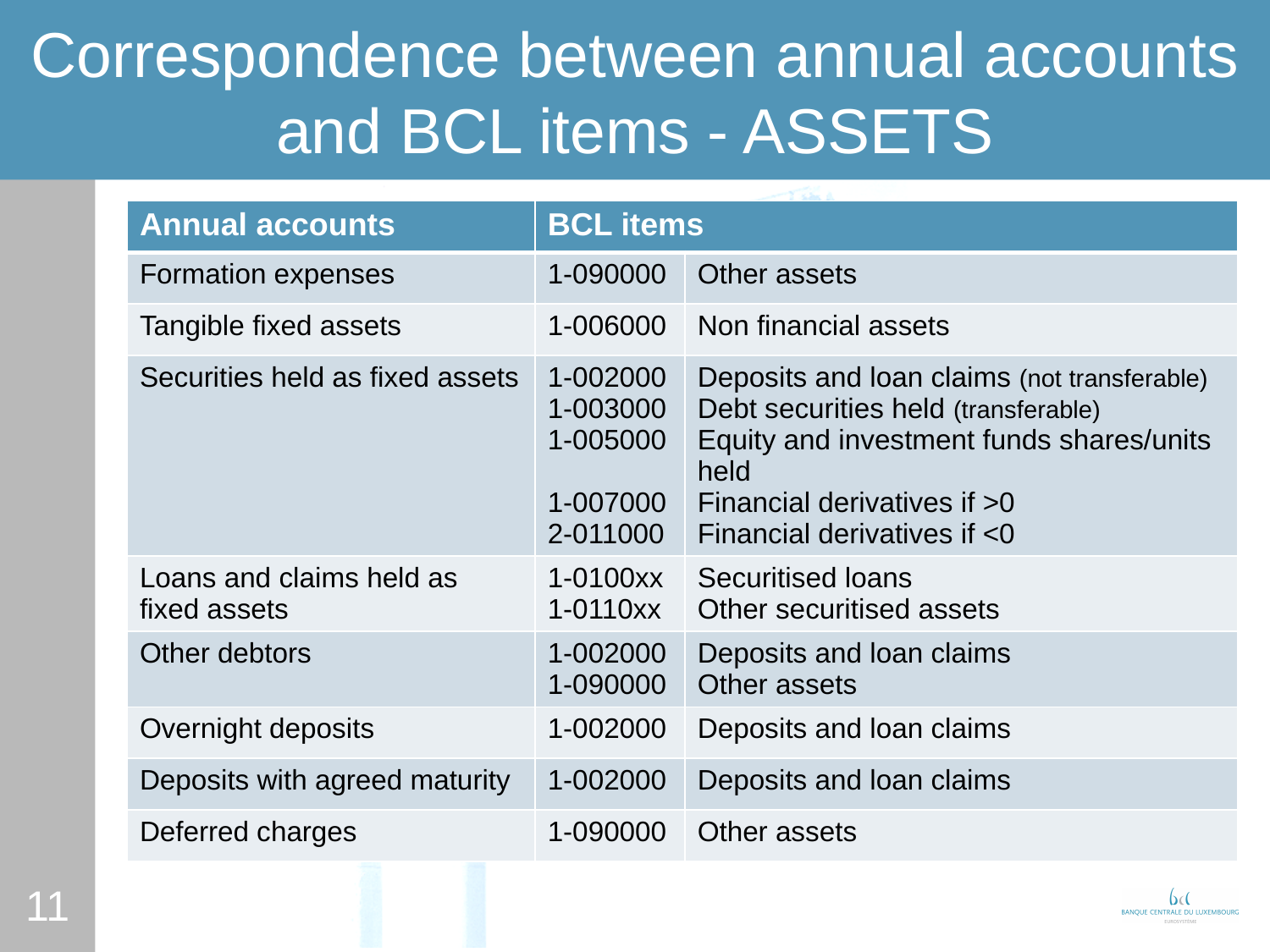

# Correspondence between annual accounts and BCL items - ASSETS
| Annual accounts | BCL items |  |
| --- | --- | --- |
| Formation expenses | 1-090000 | Other assets |
| Tangible fixed assets | 1-006000 | Non financial assets |
| Securities held as fixed assets | 1-002000 1-003000 1-005000 1-007000 2-011000 | Deposits and loan claims (not transferable) Debt securities held (transferable) Equity and investment funds shares/units held Financial derivatives if >0 Financial derivatives if <0 |
| Loans and claims held as fixed assets | 1-0100xx 1-0110xx | Securitised loans Other securitised assets |
| Other debtors | 1-002000 1-090000 | Deposits and loan claims Other assets |
| Overnight deposits | 1-002000 | Deposits and loan claims |
| Deposits with agreed maturity | 1-002000 | Deposits and loan claims |
| Deferred charges | 1-090000 | Other assets |
11